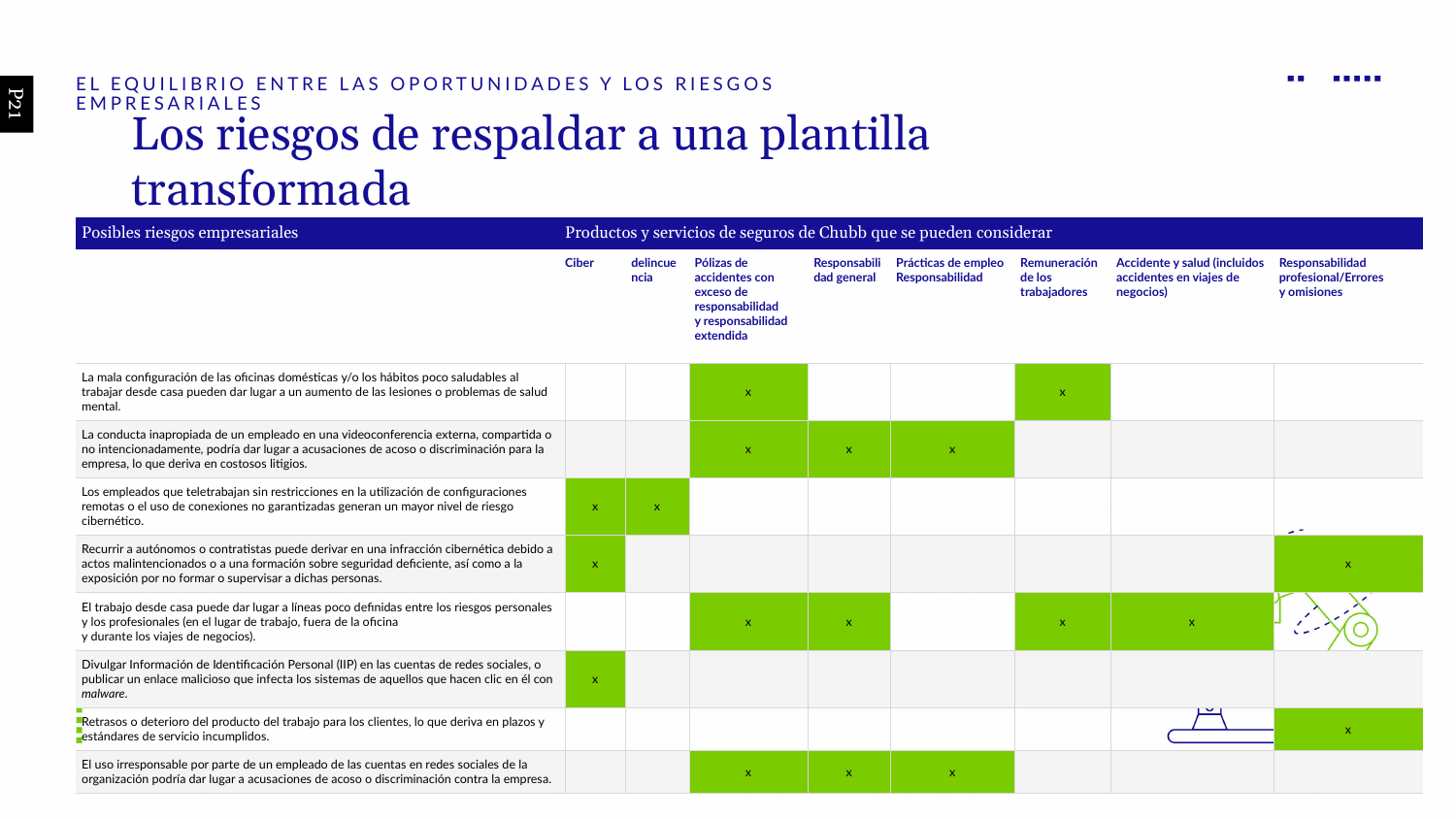

El equilibrio entre las oportunidades y los riesgos empresariales
P21
Los riesgos de respaldar a una plantilla transformada
| Posibles riesgos empresariales | Productos y servicios de seguros de Chubb que se pueden considerar |  |  |  |  |  |  |  |
| --- | --- | --- | --- | --- | --- | --- | --- | --- |
|  | Ciber | delincuencia | Pólizas de accidentes con exceso de responsabilidad y responsabilidad extendida | Responsabilidad general | Prácticas de empleo Responsabilidad | Remuneración de los trabajadores | Accidente y salud (incluidos accidentes en viajes de negocios) | Responsabilidad profesional/Errores y omisiones |
| La mala configuración de las oficinas domésticas y/o los hábitos poco saludables al trabajar desde casa pueden dar lugar a un aumento de las lesiones o problemas de salud mental. |  |  | x |  |  | x |  |  |
| La conducta inapropiada de un empleado en una videoconferencia externa, compartida o no intencionadamente, podría dar lugar a acusaciones de acoso o discriminación para la empresa, lo que deriva en costosos litigios. |  |  | x | x | x |  |  |  |
| Los empleados que teletrabajan sin restricciones en la utilización de configuraciones remotas o el uso de conexiones no garantizadas generan un mayor nivel de riesgo cibernético. | x | x |  |  |  |  |  |  |
| Recurrir a autónomos o contratistas puede derivar en una infracción cibernética debido a actos malintencionados o a una formación sobre seguridad deficiente, así como a la exposición por no formar o supervisar a dichas personas. | x |  |  |  |  |  |  | x |
| El trabajo desde casa puede dar lugar a líneas poco definidas entre los riesgos personales y los profesionales (en el lugar de trabajo, fuera de la oficina y durante los viajes de negocios). |  |  | x | x |  | x | x |  |
| Divulgar Información de Identificación Personal (IIP) en las cuentas de redes sociales, o publicar un enlace malicioso que infecta los sistemas de aquellos que hacen clic en él con malware. | x |  |  |  |  |  |  |  |
| Retrasos o deterioro del producto del trabajo para los clientes, lo que deriva en plazos y estándares de servicio incumplidos. |  |  |  |  |  |  |  | x |
| El uso irresponsable por parte de un empleado de las cuentas en redes sociales de la organización podría dar lugar a acusaciones de acoso o discriminación contra la empresa. |  |  | x | x | x |  |  |  |